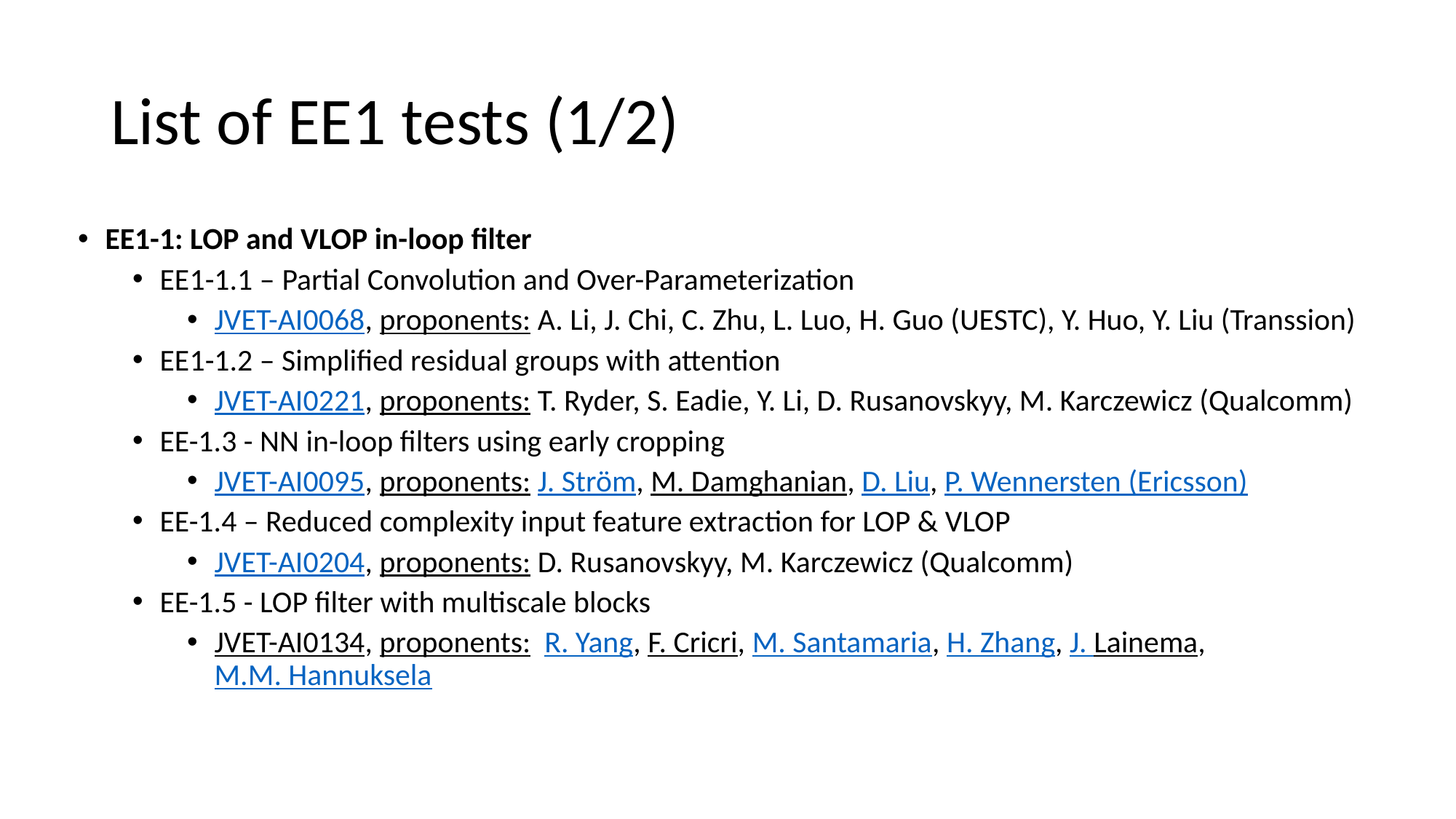

# List of EE1 tests (1/2)
EE1-1: LOP and VLOP in-loop filter
EE1-1.1 – Partial Convolution and Over-Parameterization
JVET-AI0068, proponents: A. Li, J. Chi, C. Zhu, L. Luo, H. Guo (UESTC), Y. Huo, Y. Liu (Transsion)
EE1-1.2 – Simplified residual groups with attention
JVET-AI0221, proponents: T. Ryder, S. Eadie, Y. Li, D. Rusanovskyy, M. Karczewicz (Qualcomm)
EE-1.3 - NN in-loop filters using early cropping
JVET-AI0095, proponents: J. Ström, M. Damghanian, D. Liu, P. Wennersten (Ericsson)
EE-1.4 – Reduced complexity input feature extraction for LOP & VLOP
JVET-AI0204, proponents: D. Rusanovskyy, M. Karczewicz (Qualcomm)
EE-1.5 - LOP filter with multiscale blocks
JVET-AI0134, proponents:  R. Yang, F. Cricri, M. Santamaria, H. Zhang, J. Lainema, M.M. Hannuksela